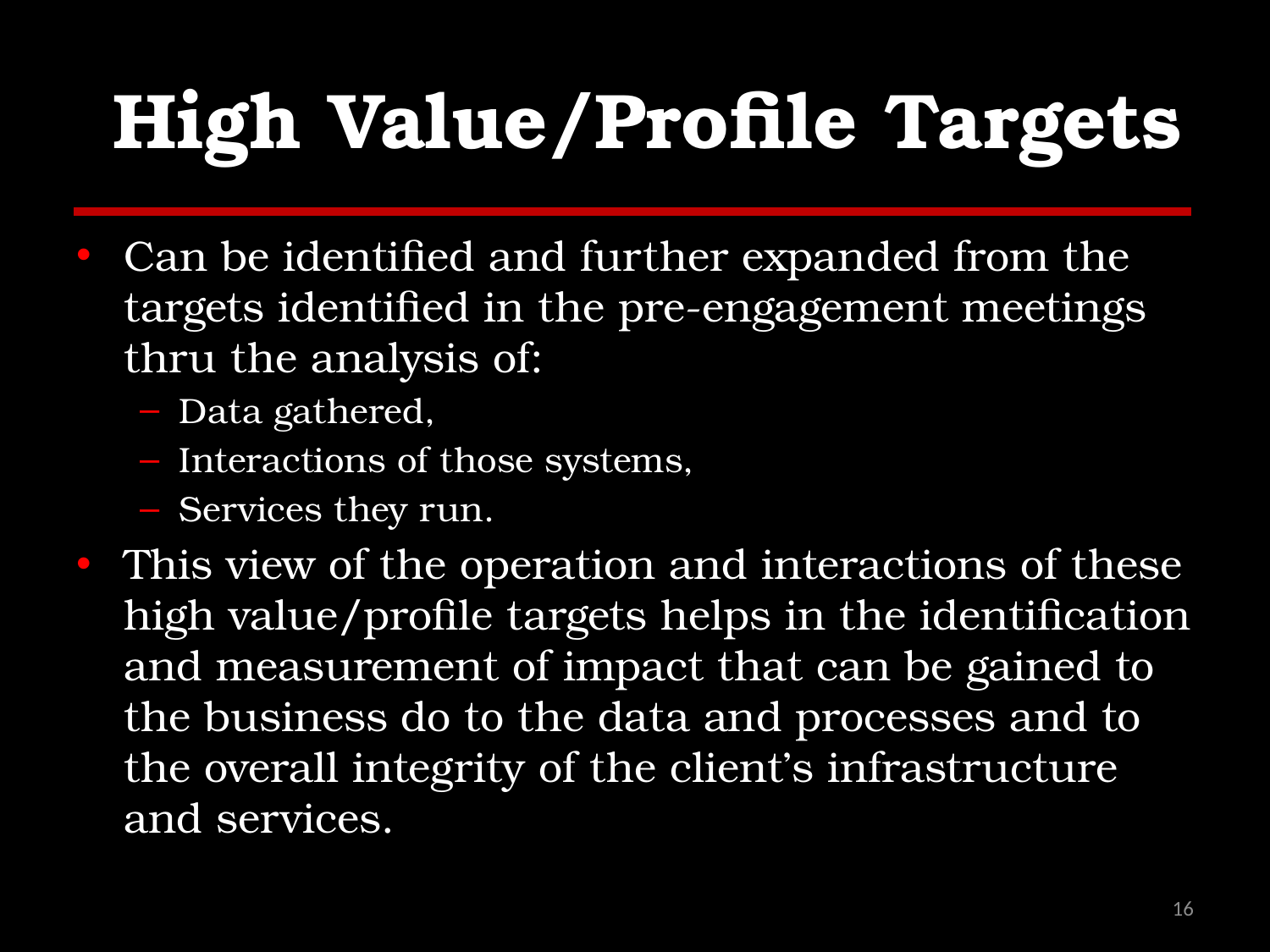

# High Value/Profile Targets
Can be identified and further expanded from the targets identified in the pre-engagement meetings thru the analysis of:
Data gathered,
Interactions of those systems,
Services they run.
This view of the operation and interactions of these high value/profile targets helps in the identification and measurement of impact that can be gained to the business do to the data and processes and to the overall integrity of the client’s infrastructure and services.
16